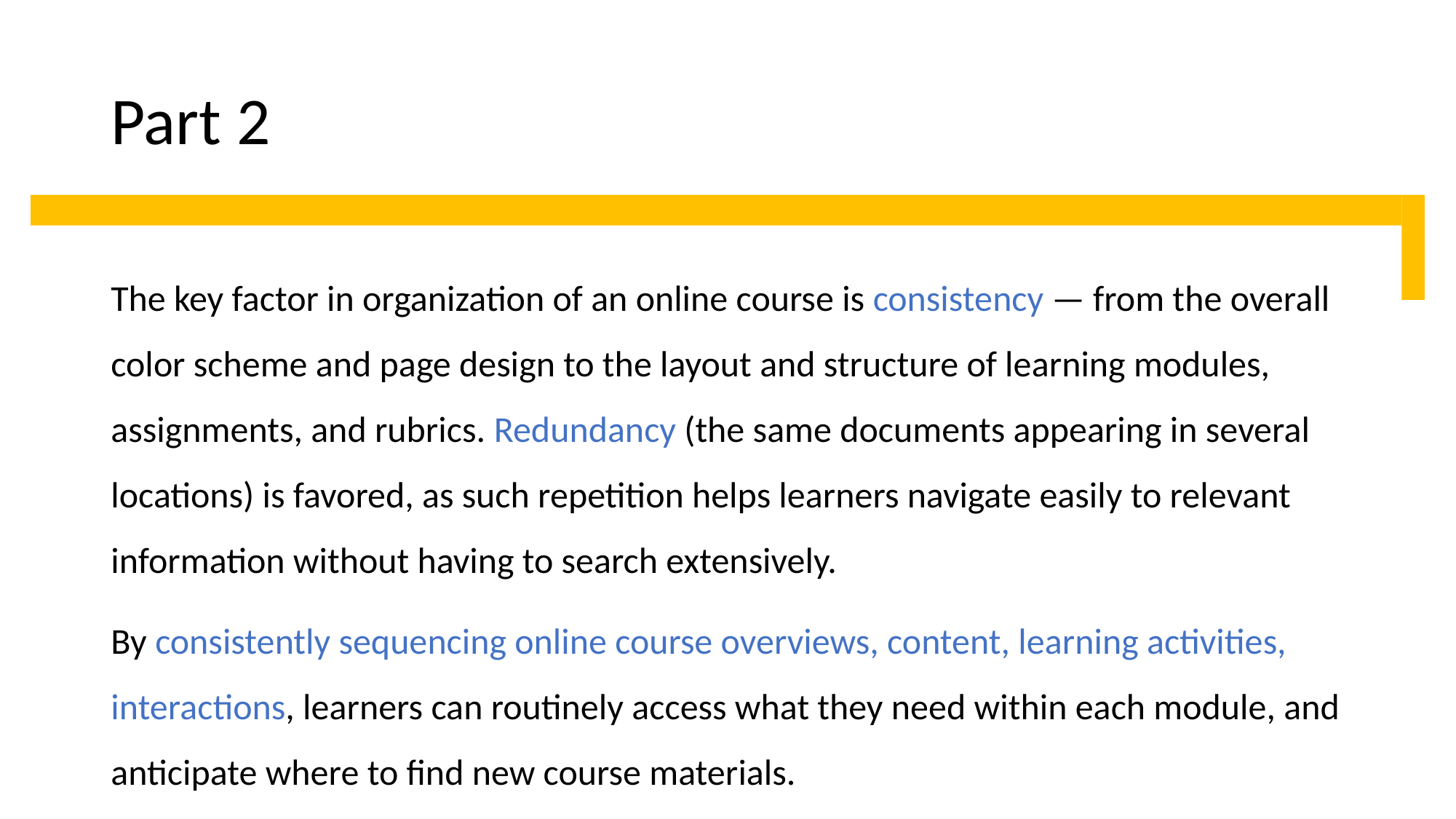

# Part 2

The key factor in organization of an online course is consistency — from the overall color scheme and page design to the layout and structure of learning modules, assignments, and rubrics. Redundancy (the same documents appearing in several locations) is favored, as such repetition helps learners navigate easily to relevant information without having to search extensively.
By consistently sequencing online course overviews, content, learning activities, interactions, learners can routinely access what they need within each module, and anticipate where to find new course materials.